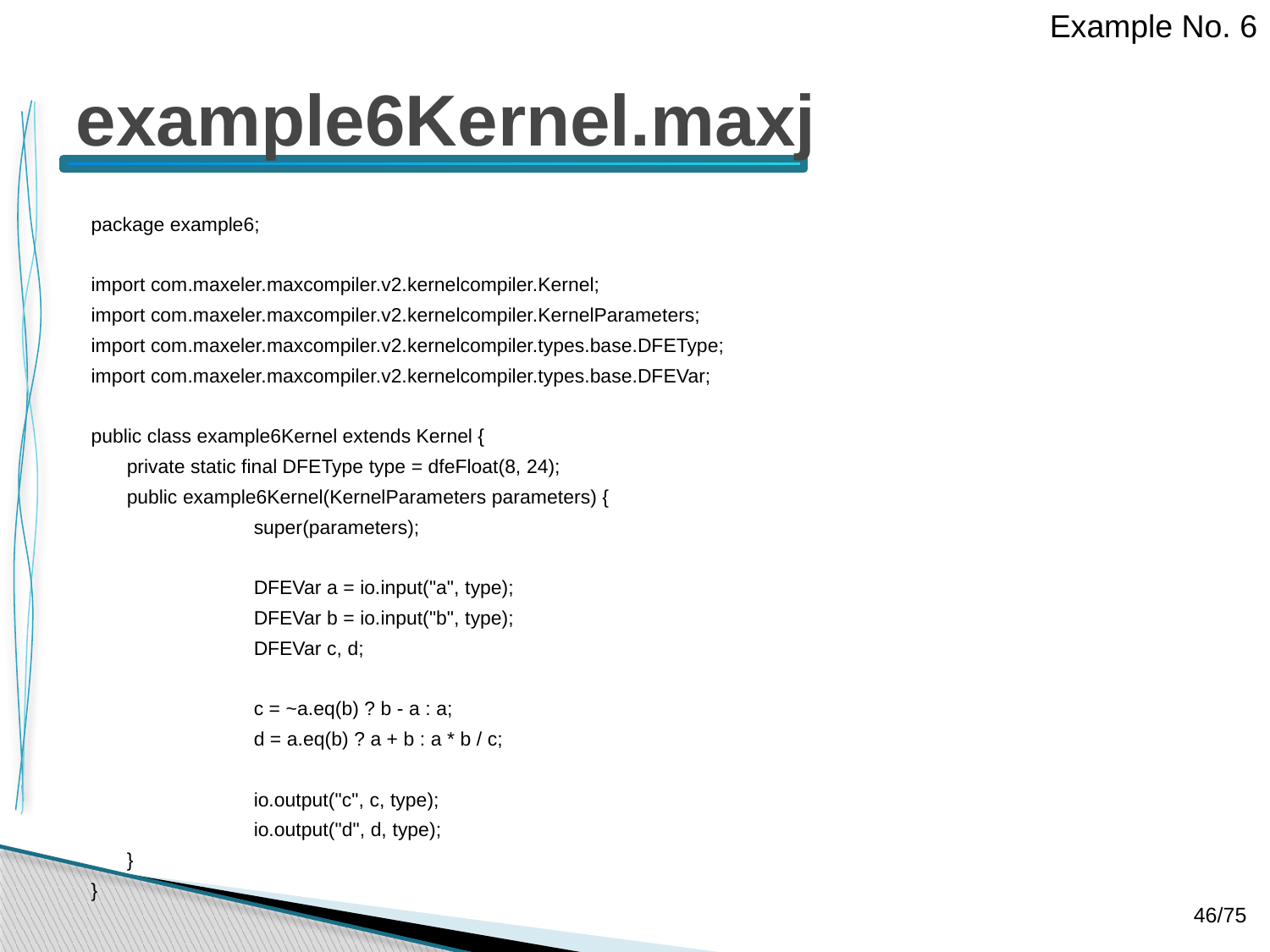

Example No. 6
# example6Kernel.maxj
package example6;

import com.maxeler.maxcompiler.v2.kernelcompiler.Kernel;
import com.maxeler.maxcompiler.v2.kernelcompiler.KernelParameters;
import com.maxeler.maxcompiler.v2.kernelcompiler.types.base.DFEType;
import com.maxeler.maxcompiler.v2.kernelcompiler.types.base.DFEVar;

public class example6Kernel extends Kernel {
	private static final DFEType type = dfeFloat(8, 24);
	public example6Kernel(KernelParameters parameters) {
		super(parameters);

		DFEVar a = io.input("a", type);
		DFEVar b = io.input("b", type);
		DFEVar c, d;

		c = ~a.eq(b) ? b - a : a;
		d = a.eq(b) ? a + b : a * b / c;

		io.output("c", c, type);
		io.output("d", d, type);
	}
}